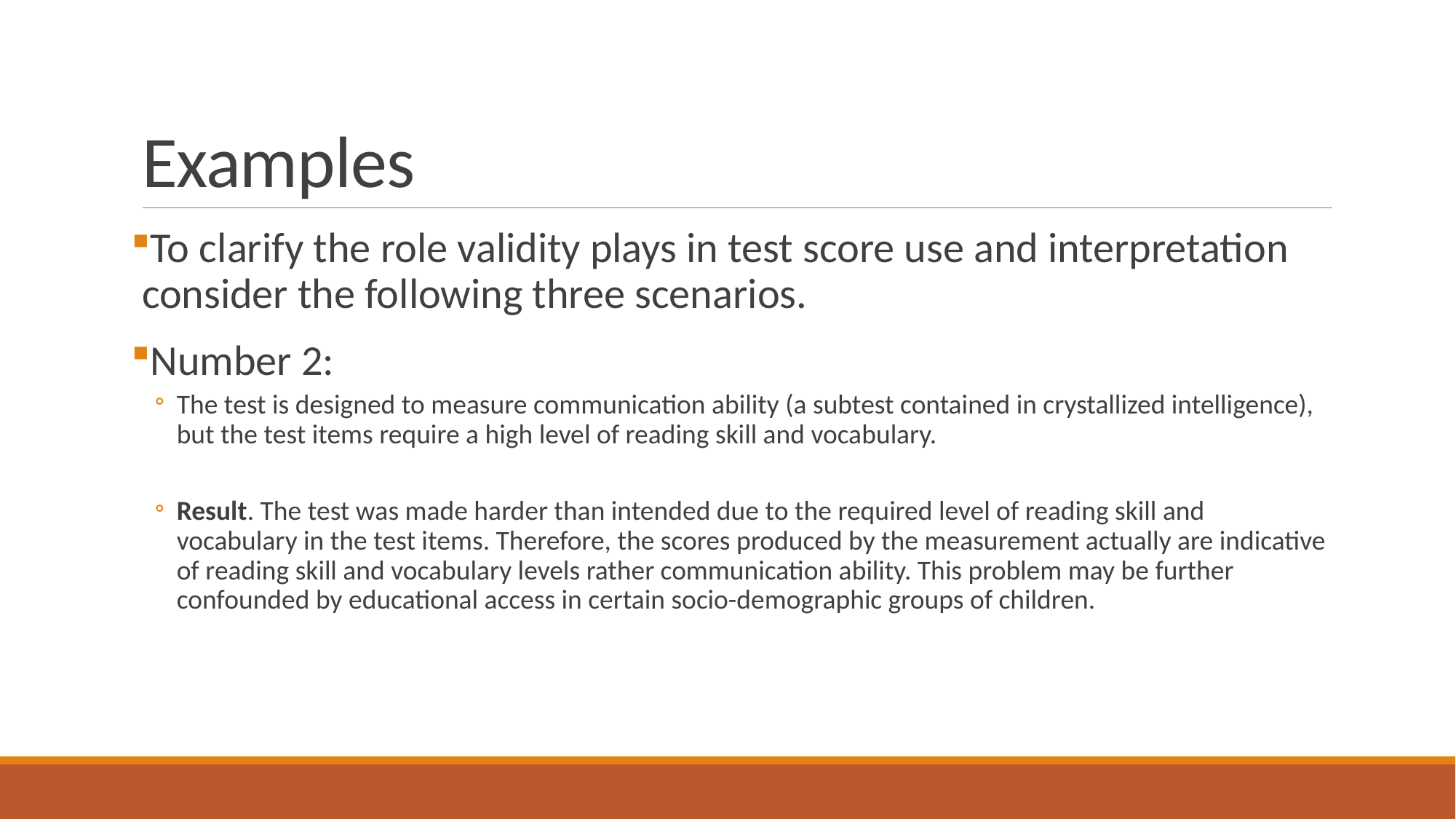

# Examples
To clarify the role validity plays in test score use and interpretation consider the following three scenarios.
Number 2:
The test is designed to measure communication ability (a subtest contained in crystallized intelligence), but the test items require a high level of reading skill and vocabulary.

Result. The test was made harder than intended due to the required level of reading skill and vocabulary in the test items. Therefore, the scores produced by the measurement actually are indicative of reading skill and vocabulary levels rather communication ability. This problem may be further confounded by educational access in certain socio-demographic groups of children.